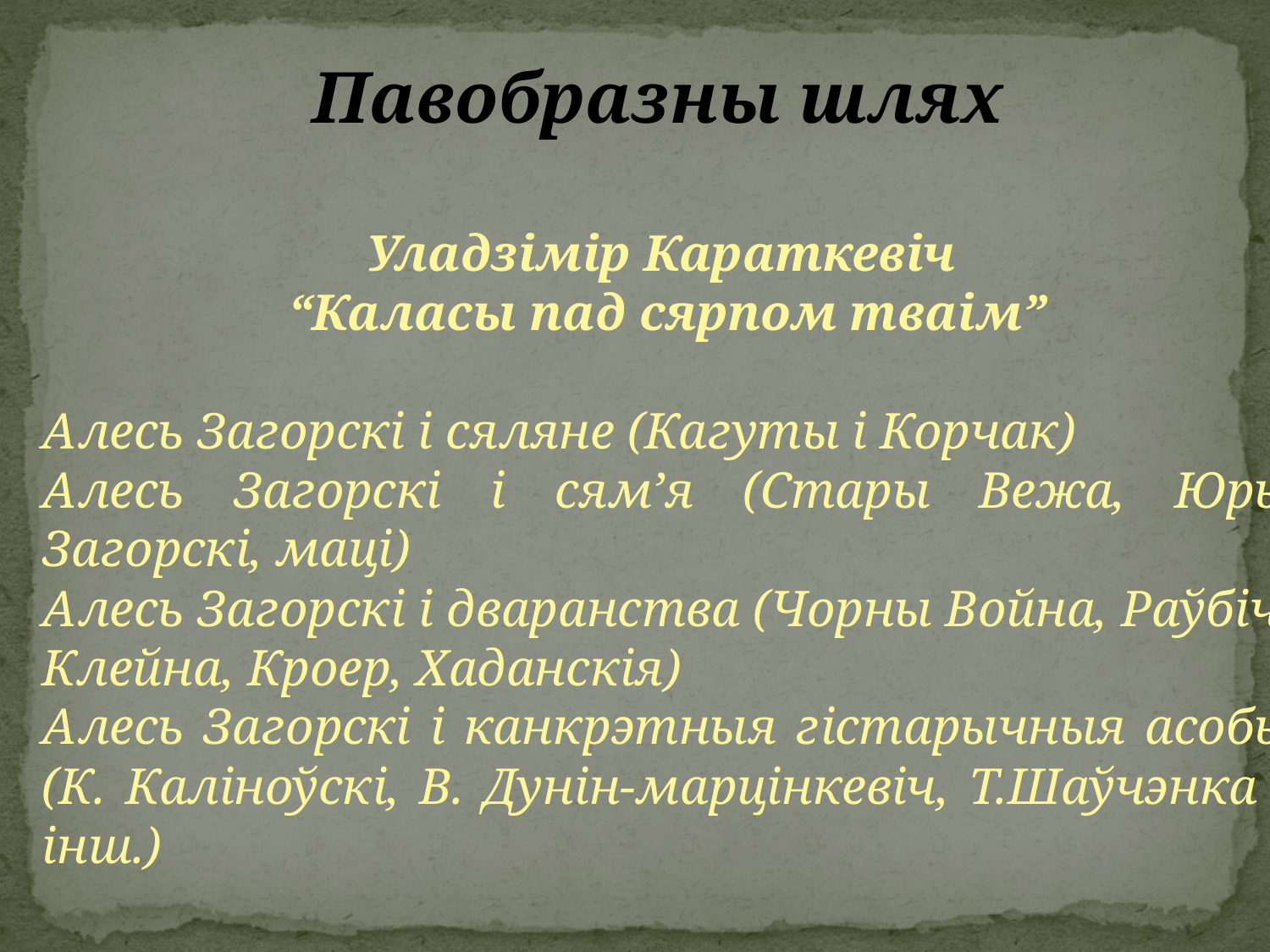

#
Павобразны шлях

Уладзімір Караткевіч
“Каласы пад сярпом тваім”

Алесь Загорскі і сяляне (Кагуты і Корчак)
Алесь Загорскі і сям’я (Стары Вежа, Юры Загорскі, маці)
Алесь Загорскі і дваранства (Чорны Война, Раўбіч, Клейна, Кроер, Хаданскія)
Алесь Загорскі і канкрэтныя гістарычныя асобы (К. Каліноўскі, В. Дунін-марцінкевіч, Т.Шаўчэнка і інш.)